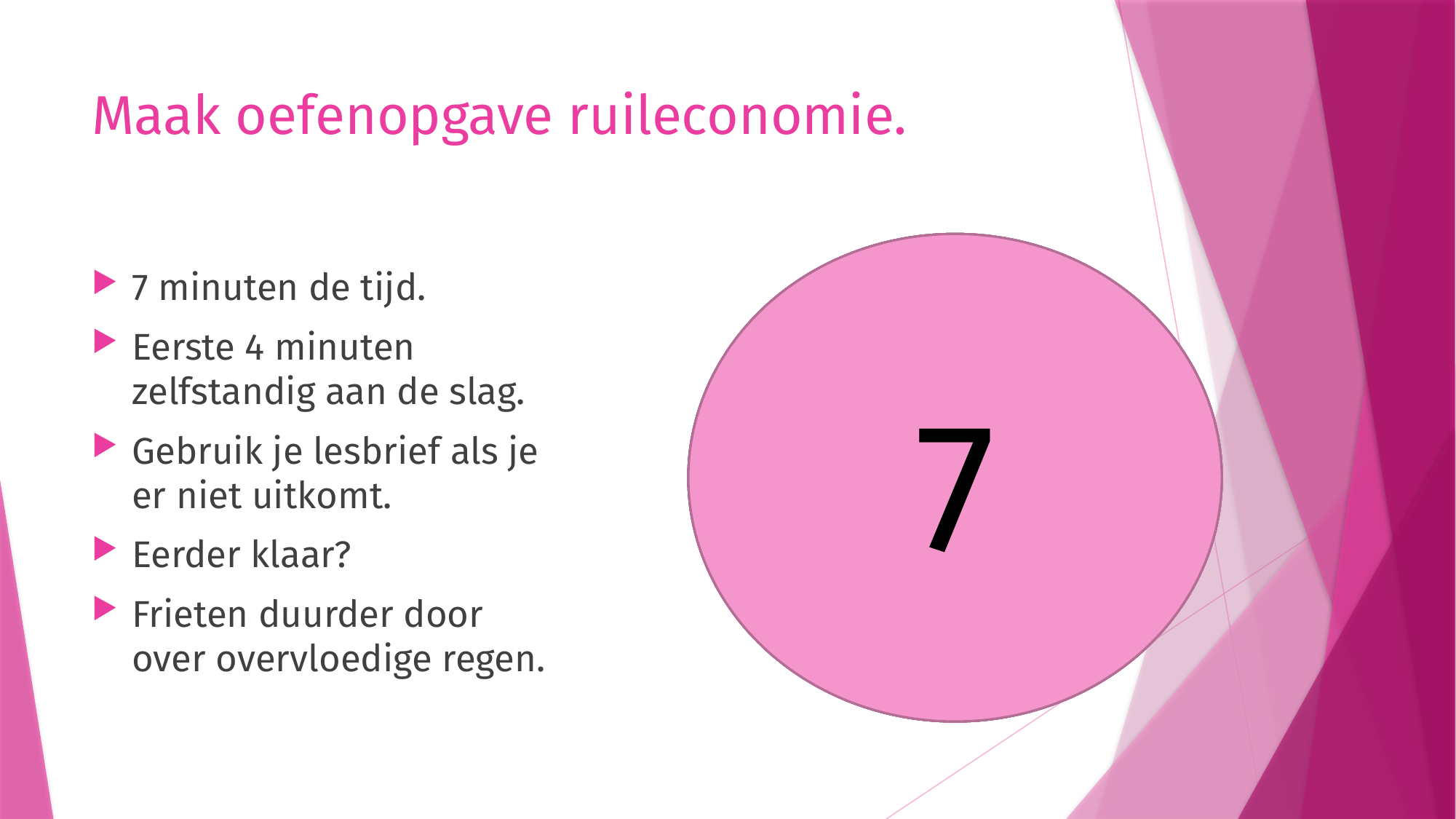

# Maak oefenopgave ruileconomie.
5
6
7
4
3
1
2
7 minuten de tijd.
Eerste 4 minuten zelfstandig aan de slag.
Gebruik je lesbrief als je er niet uitkomt.
Eerder klaar?
Frieten duurder door over overvloedige regen.